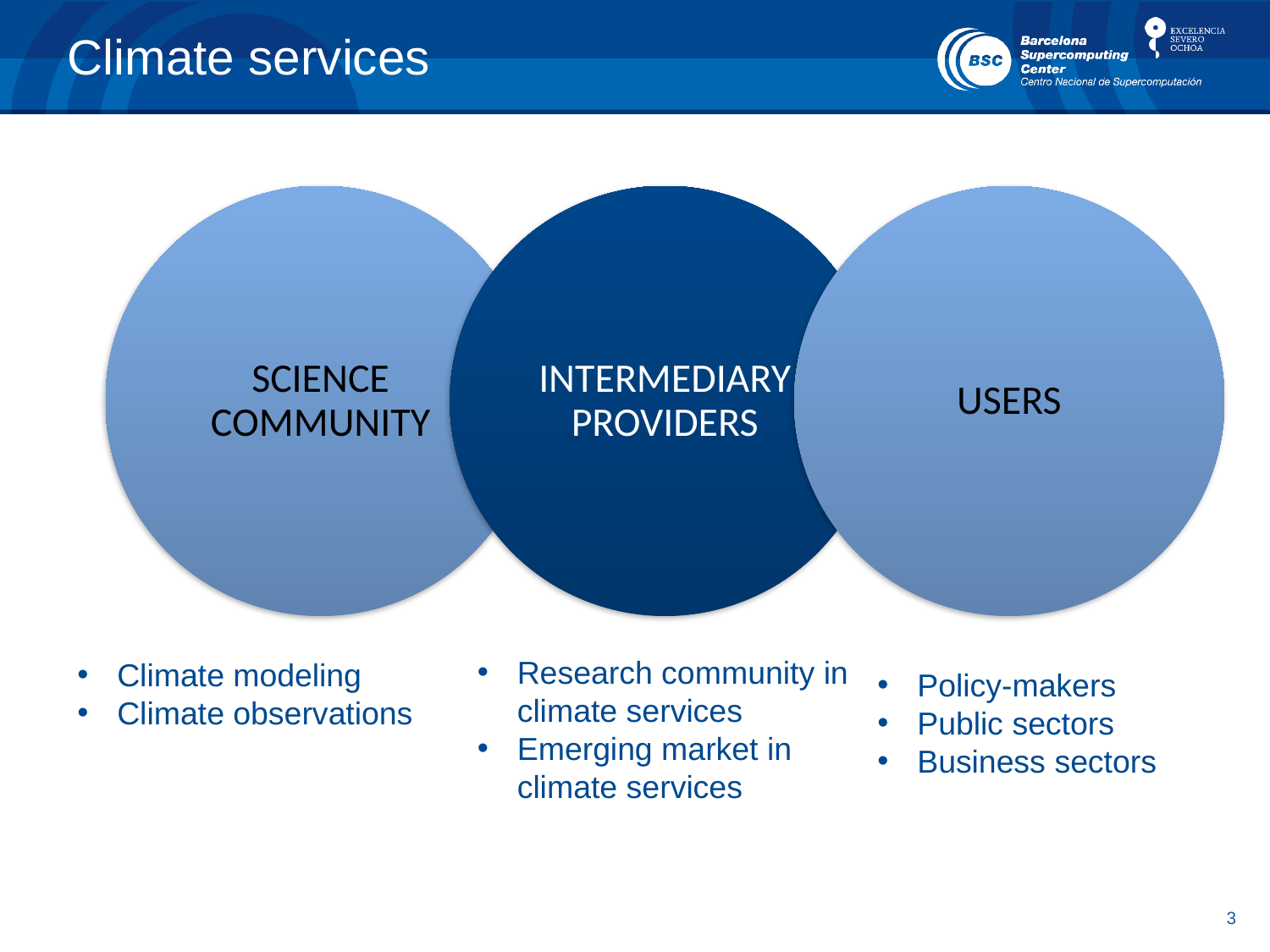

# Climate services
SCIENCE COMMUNITY
INTERMEDIARY PROVIDERS
USERS
Research community in climate services
Emerging market in climate services

Climate modeling
Climate observations

Policy-makers
Public sectors
Business sectors